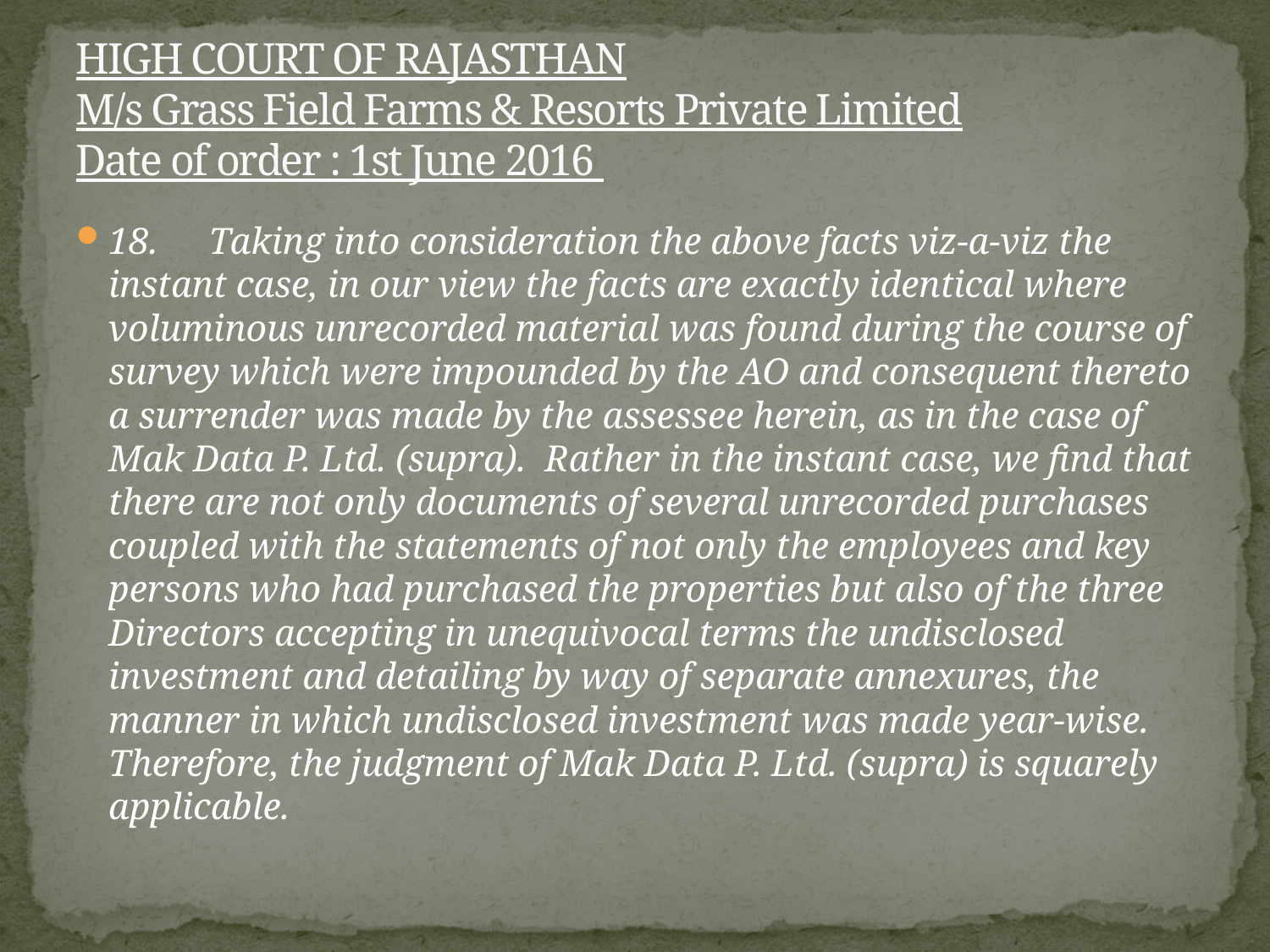

# HIGH COURT OF RAJASTHAN M/s Grass Field Farms & Resorts Private Limited Date of order : 1st June 2016
18.		Taking into consideration the above facts viz-a-viz the instant case, in our view the facts are exactly identical where voluminous unrecorded material was found during the course of survey which were impounded by the AO and consequent thereto a surrender was made by the assessee herein, as in the case of Mak Data P. Ltd. (supra).  Rather in the instant case, we find that there are not only documents of several unrecorded purchases coupled with the statements of not only the employees and key persons who had purchased the properties but also of the three Directors accepting in unequivocal terms the undisclosed investment and detailing by way of separate annexures, the manner in which undisclosed investment was made year-wise.  Therefore, the judgment of Mak Data P. Ltd. (supra) is squarely applicable.